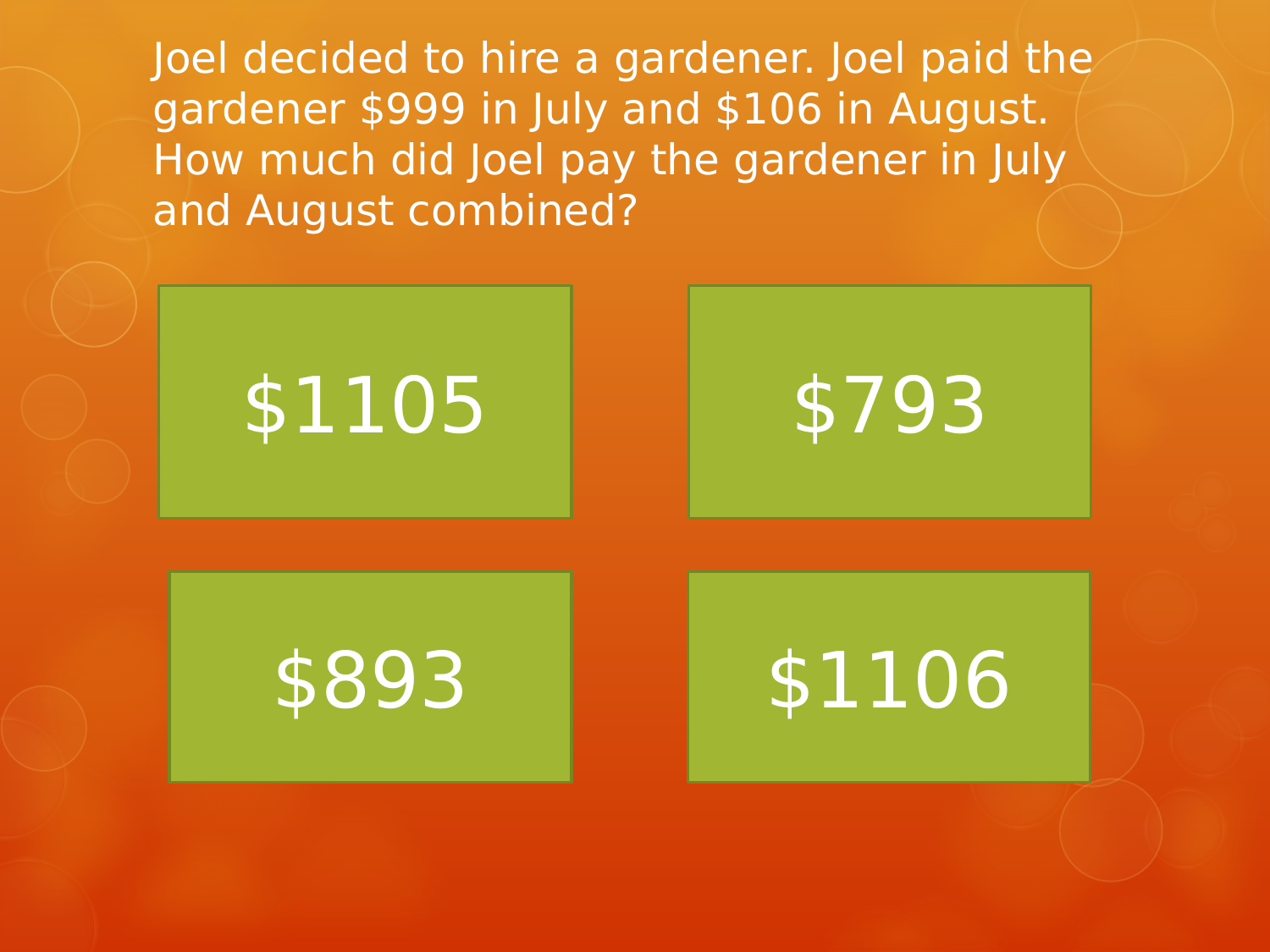

# Joel decided to hire a gardener. Joel paid the gardener $999 in July and $106 in August. How much did Joel pay the gardener in July and August combined?

$1105
$793
$893
$1106